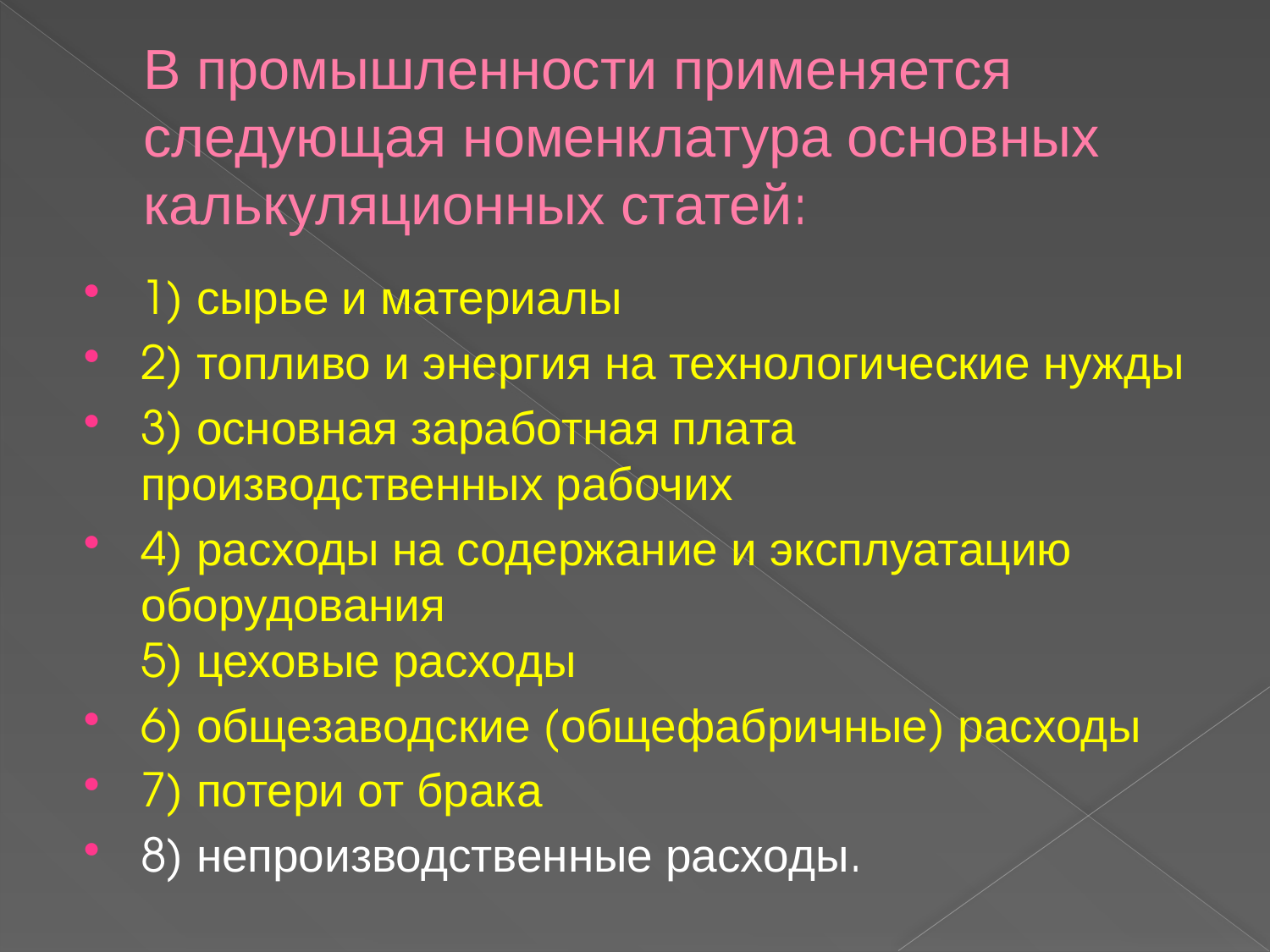

# В промышленности применяется следующая номенклатура основных калькуляционных статей:
1) сырье и материалы
2) топливо и энергия на технологические нужды
3) основная заработная плата производственных рабочих
4) расходы на содержание и эксплуатацию оборудования
5) цеховые расходы
6) общезаводские (общефабричные) расходы
7) потери от брака
8) непроизводственные расходы.